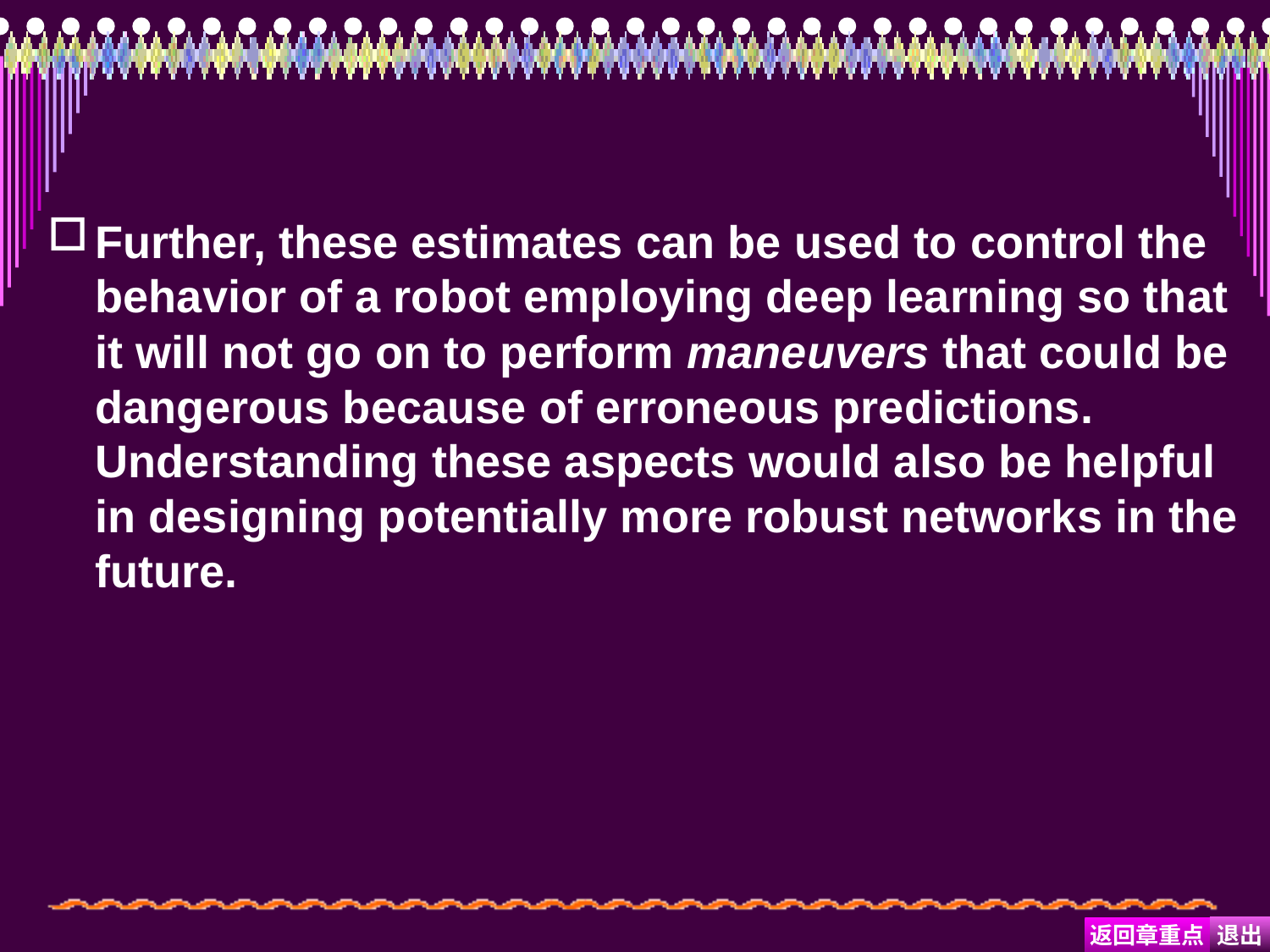

#
Further, these estimates can be used to control the behavior of a robot employing deep learning so that it will not go on to perform maneuvers that could be dangerous because of erroneous predictions. Understanding these aspects would also be helpful in designing potentially more robust networks in the future.